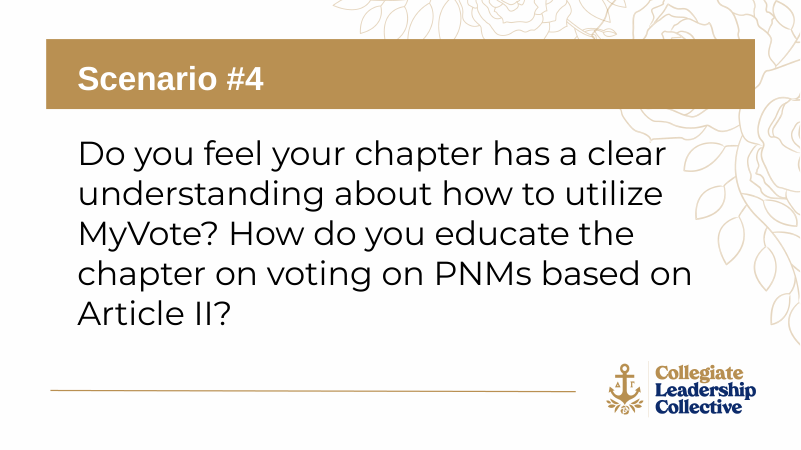

Scenario #4
Do you feel your chapter has a clear understanding about how to utilize MyVote? How do you educate the chapter on voting on PNMs based on Article II?